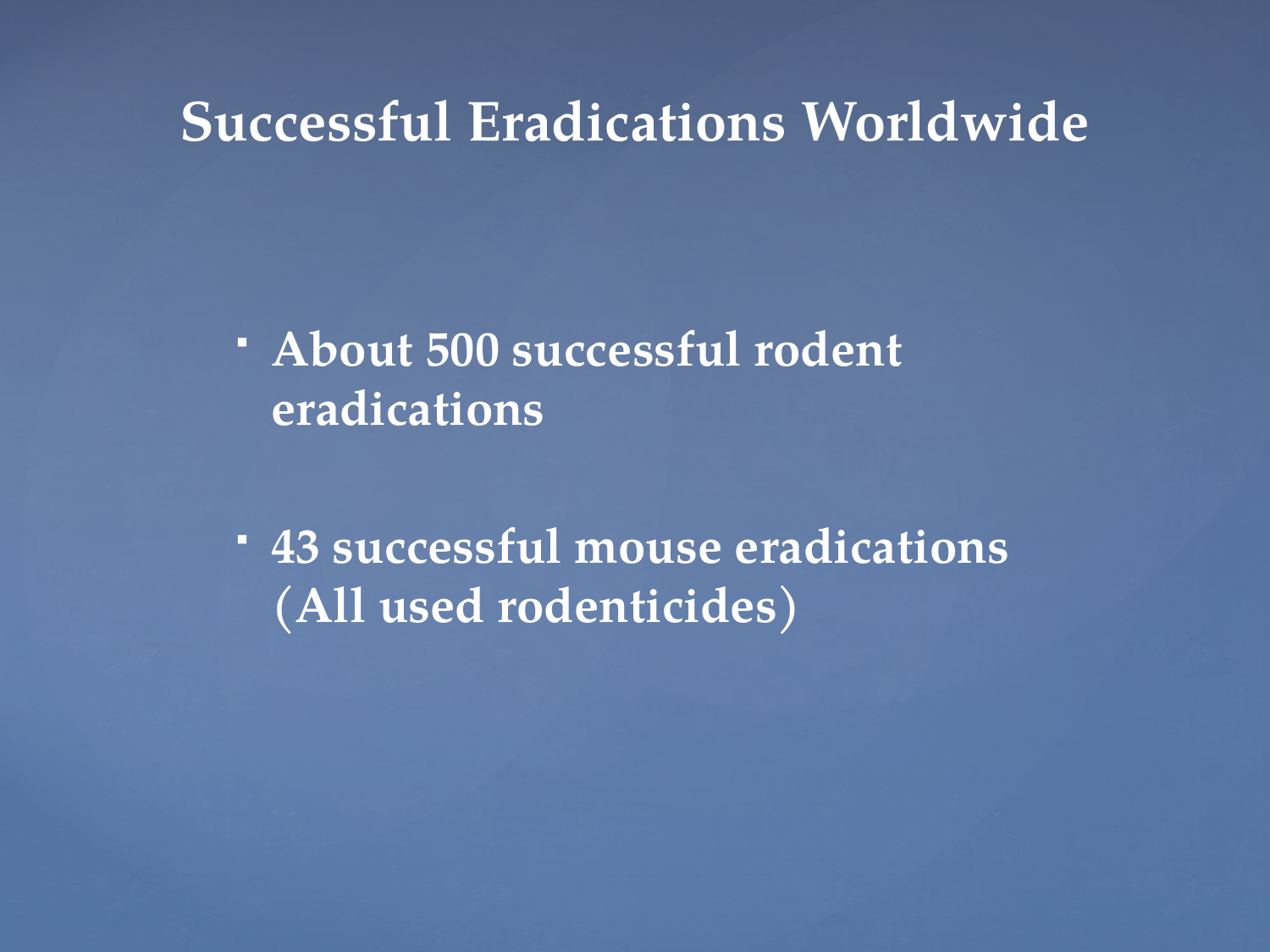

Successful Eradications Worldwide
About 500 successful rodent eradications

43 successful mouse eradications
(All used rodenticides)